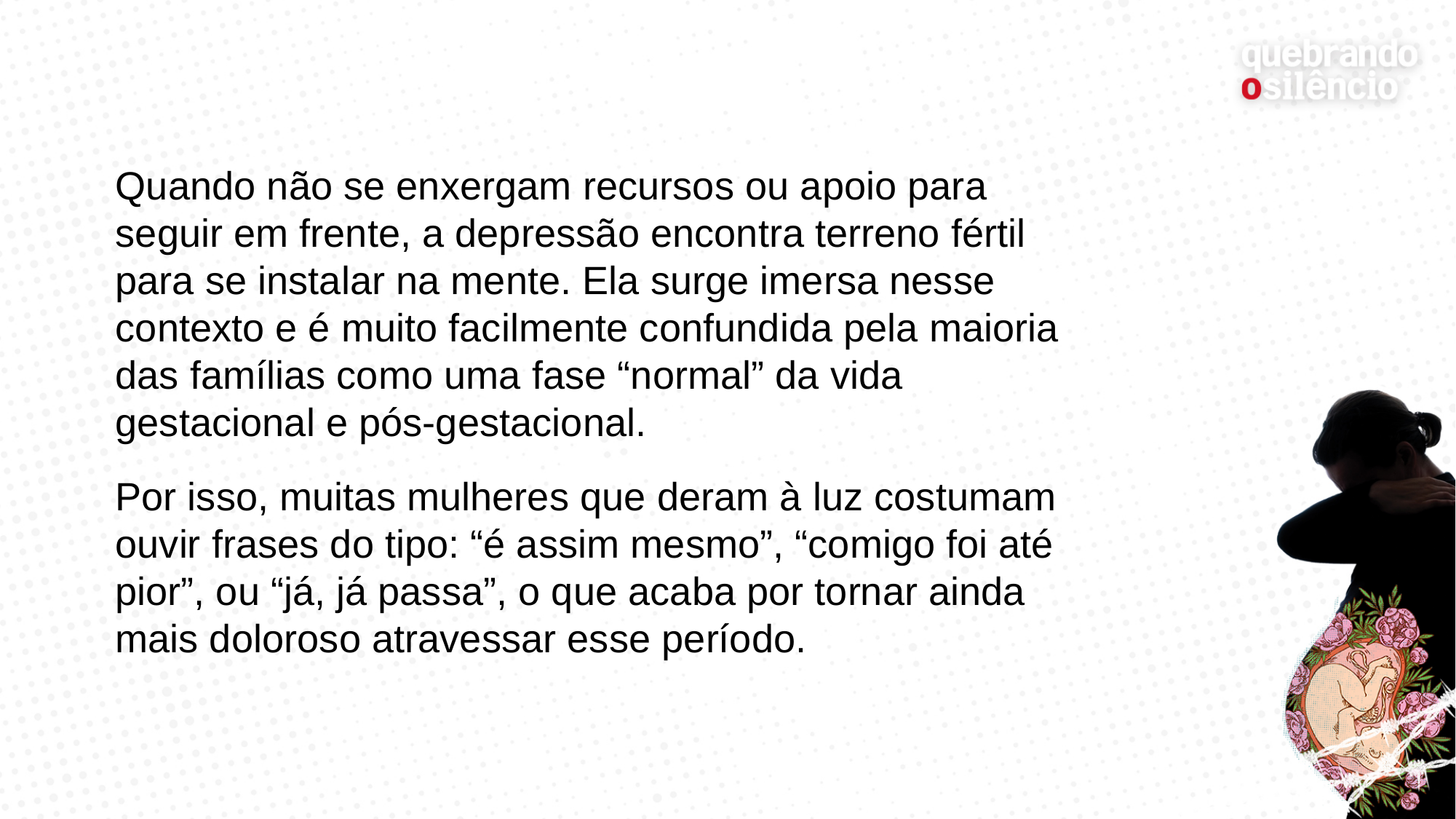

Quando não se enxergam recursos ou apoio para seguir em frente, a depressão encontra terreno fértil para se instalar na mente. Ela surge imersa nesse contexto e é muito facilmente confundida pela maioria das famílias como uma fase “normal” da vida gestacional e pós-gestacional.
Por isso, muitas mulheres que deram à luz costumam ouvir frases do tipo: “é assim mesmo”, “comigo foi até pior”, ou “já, já passa”, o que acaba por tornar ainda mais doloroso atravessar esse período.